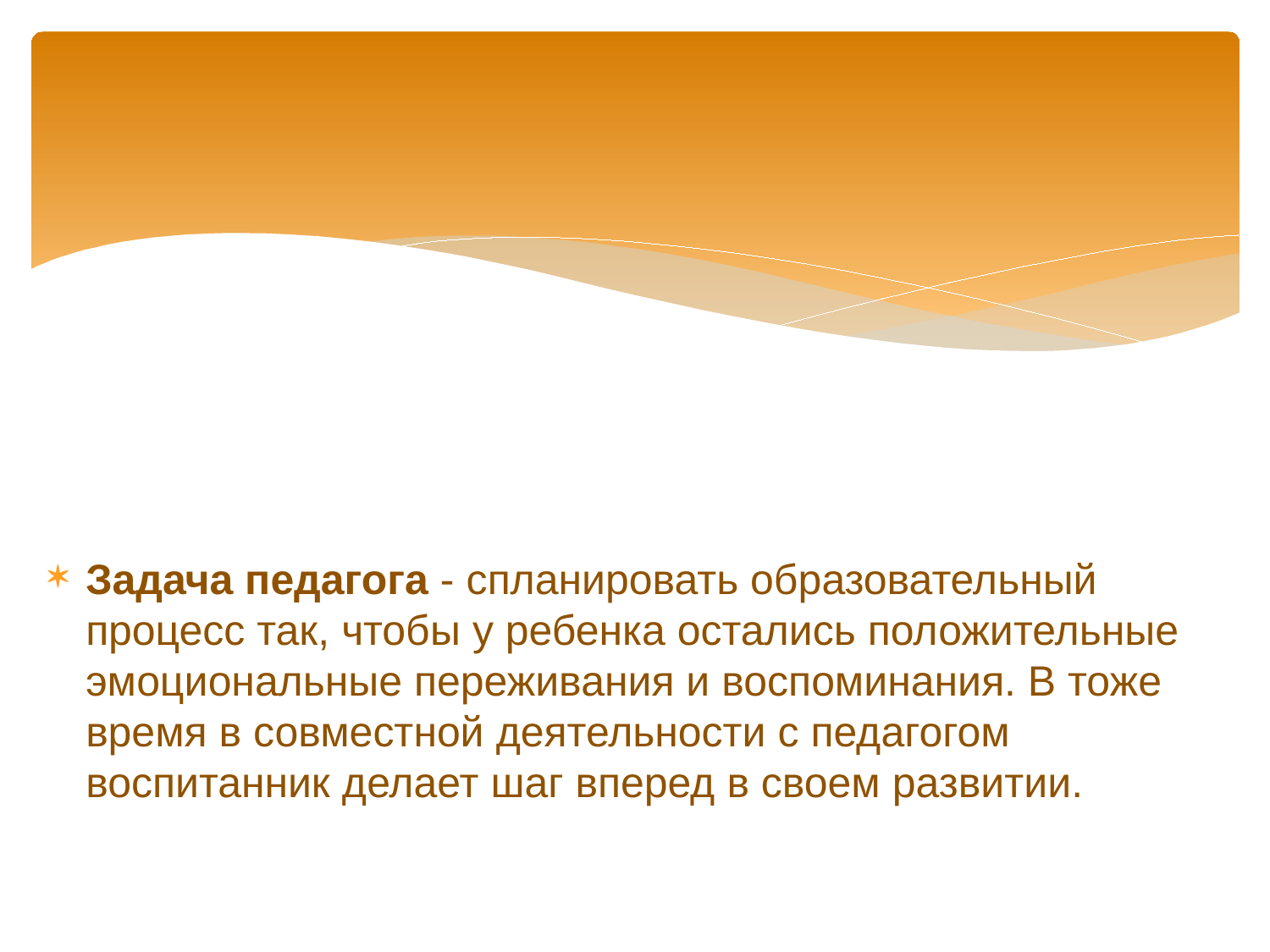

Задача педагога - спланировать образовательный процесс так, чтобы у ребенка остались положительные эмоциональные переживания и воспоминания. В тоже время в совместной деятельности с педагогом воспитанник делает шаг вперед в своем развитии.